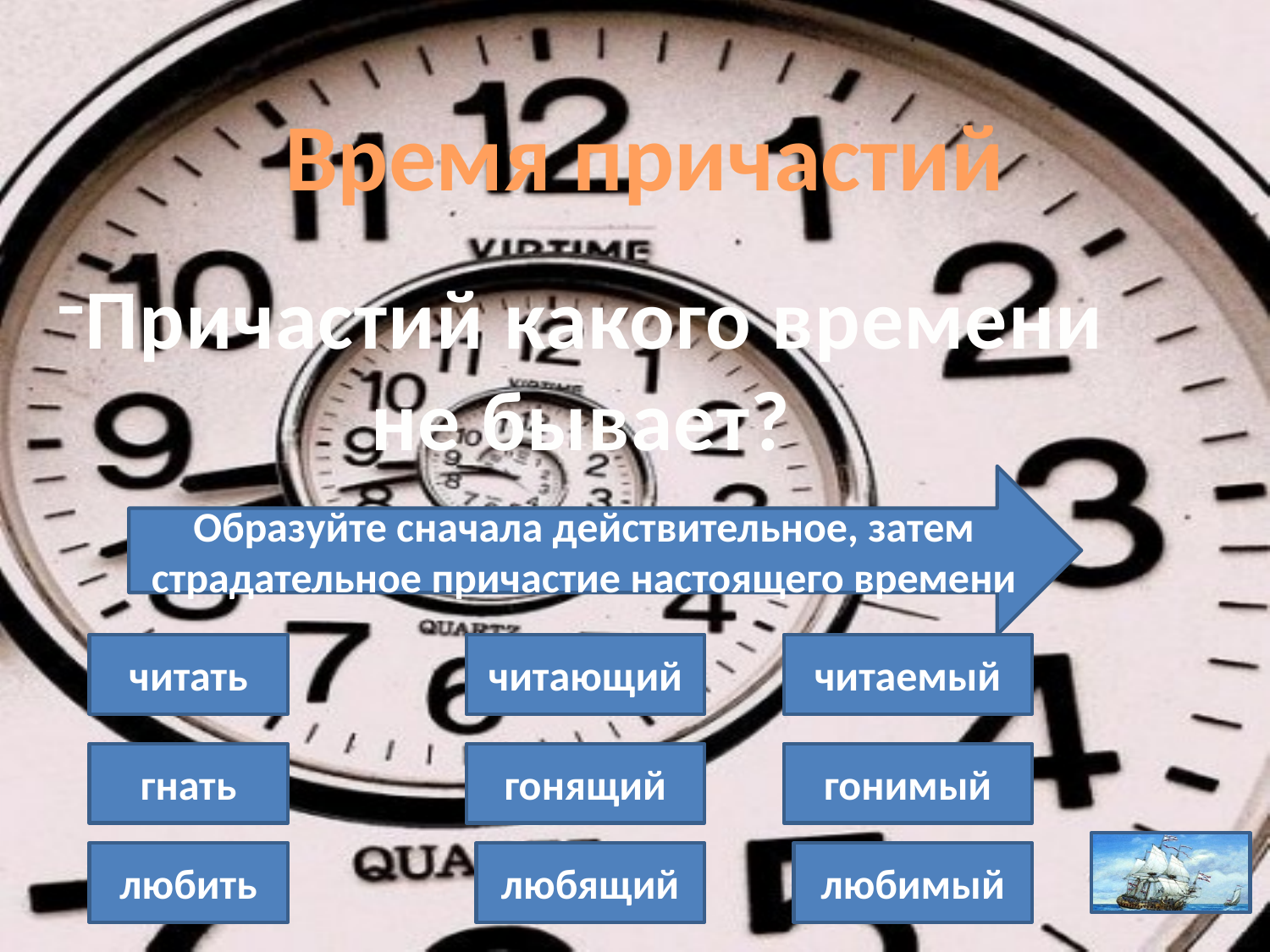

Время причастий
Причастий какого времени
не бывает?
Образуйте сначала действительное, затем страдательное причастие настоящего времени
читать
читающий
читаемый
гнать
гонящий
гонимый

любить
любящий
любимый